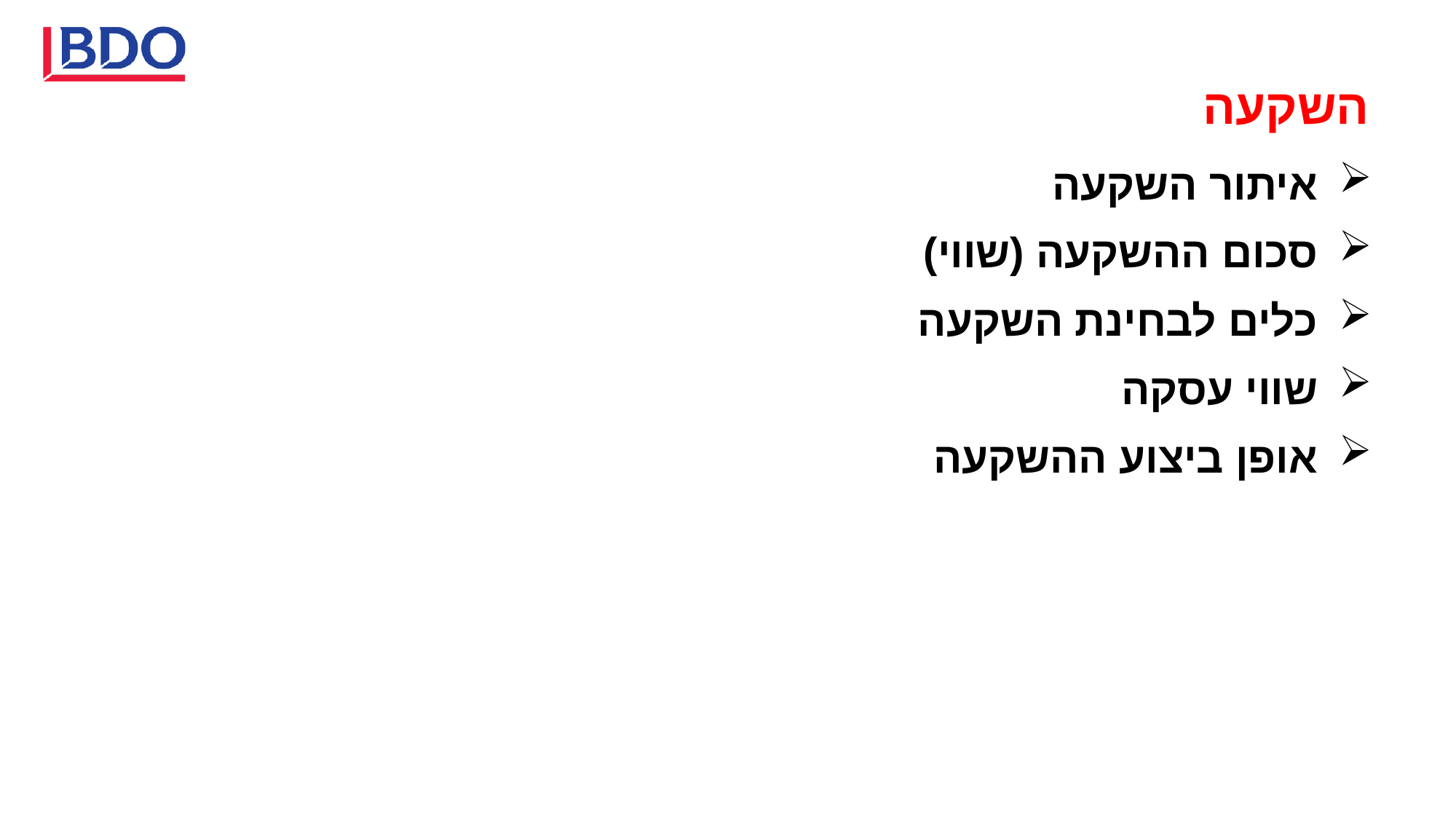

השקעה
איתור השקעה
סכום ההשקעה (שווי)
כלים לבחינת השקעה
שווי עסקה
אופן ביצוע ההשקעה